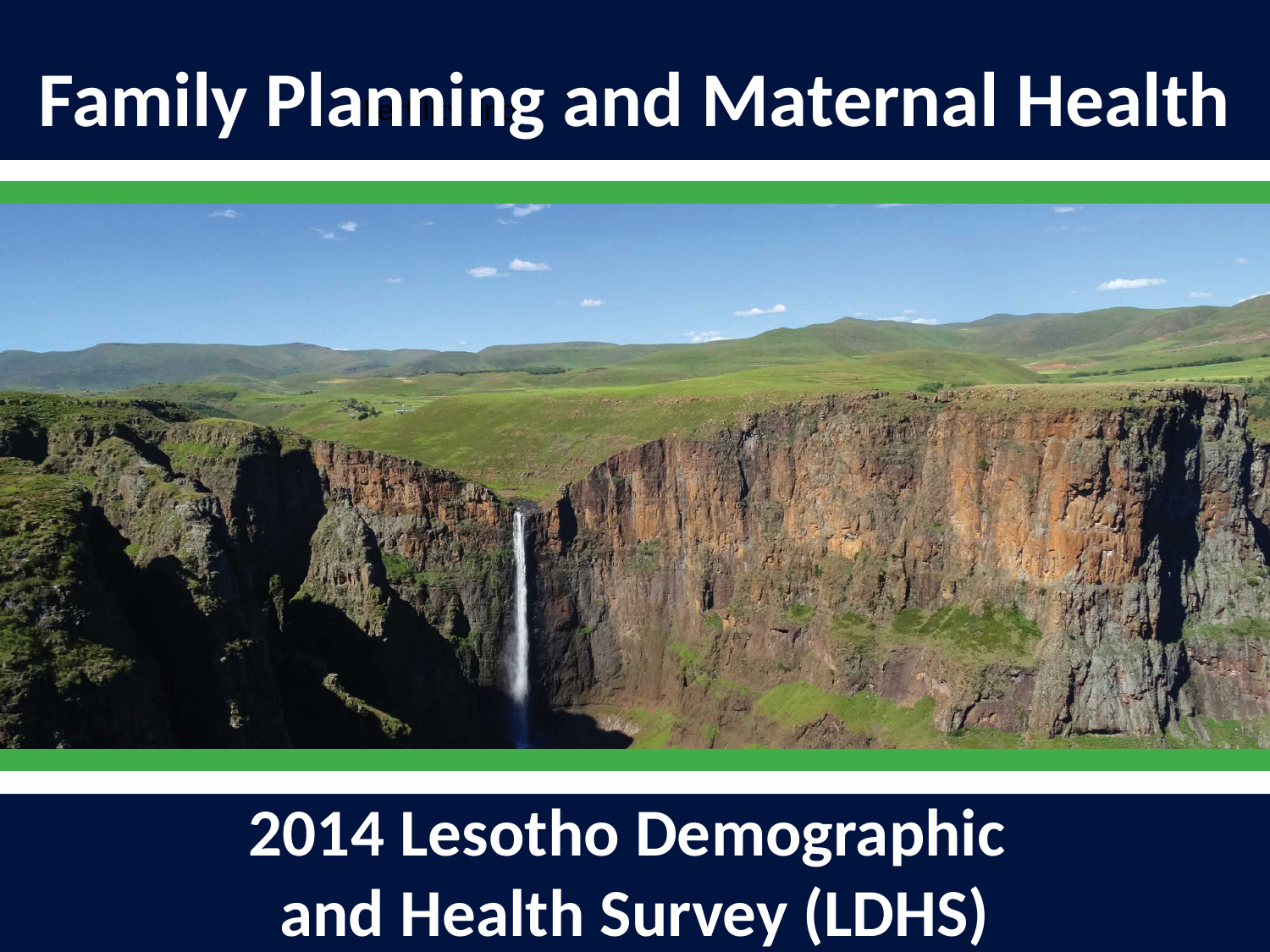

Family Planning and Maternal Health
Fertility and